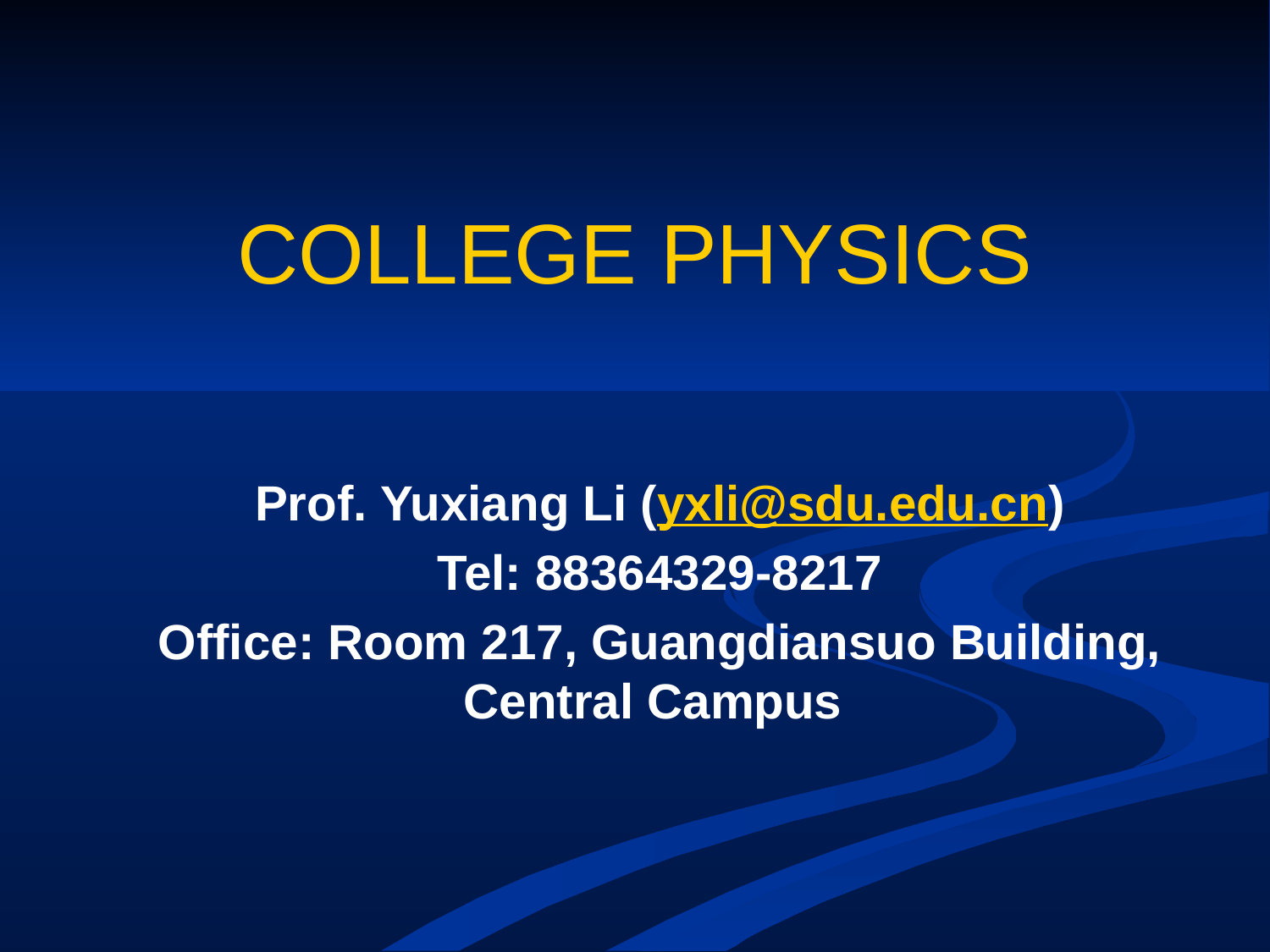

# COLLEGE PHYSICS
Prof. Yuxiang Li (yxli@sdu.edu.cn)
Tel: 88364329-8217
Office: Room 217, Guangdiansuo Building, Central Campus